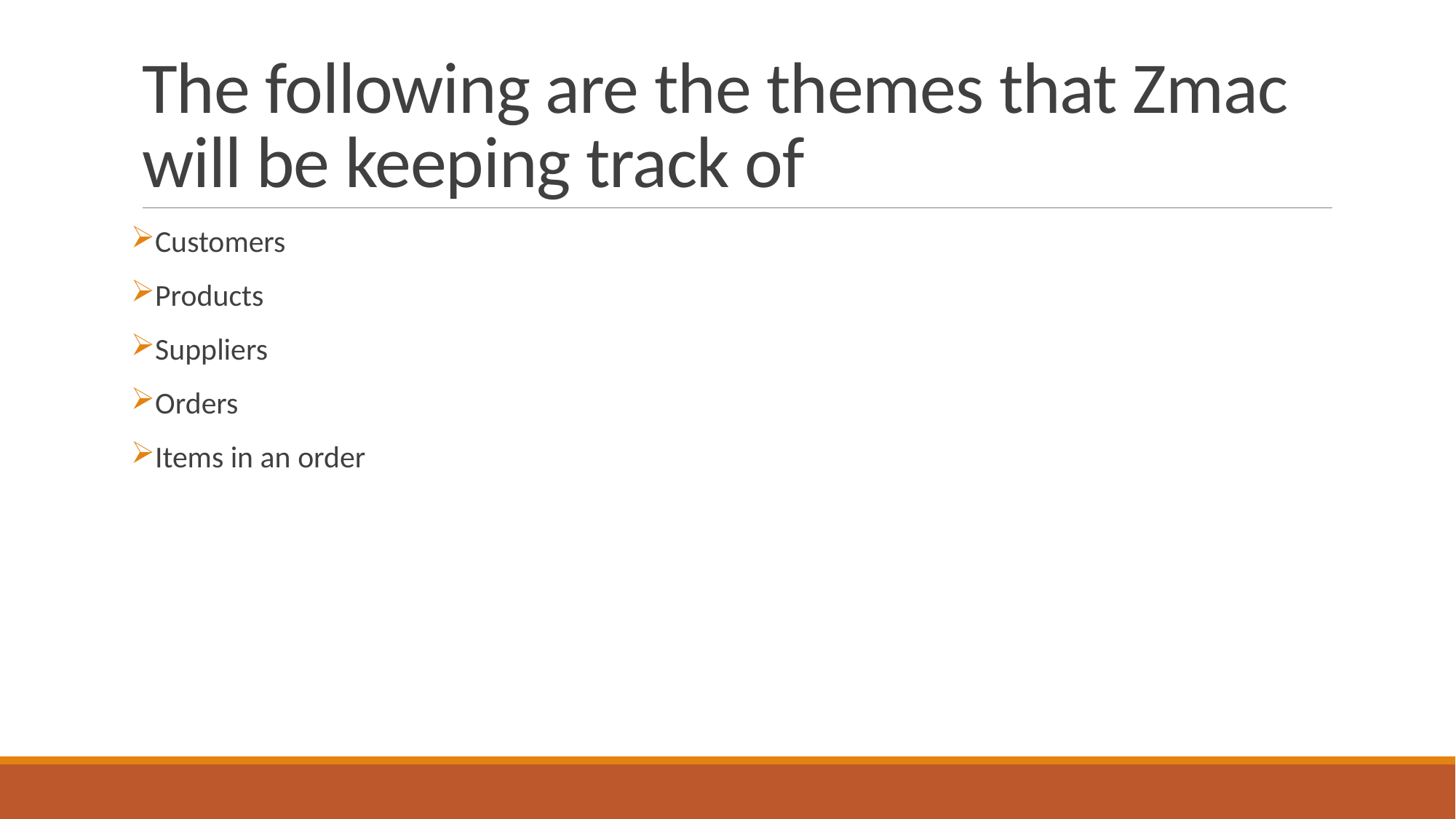

# The following are the themes that Zmac will be keeping track of
Customers
Products
Suppliers
Orders
Items in an order